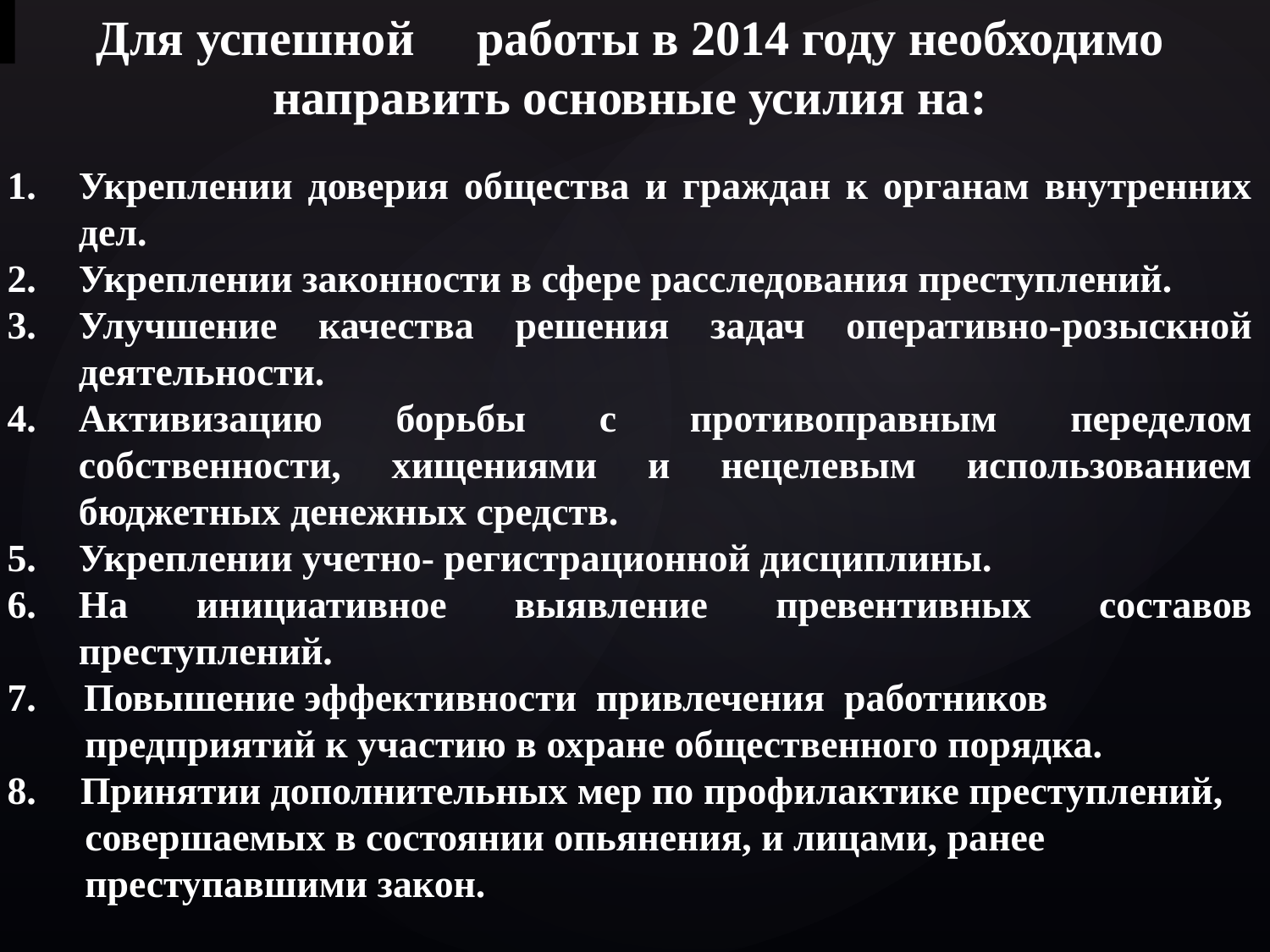

Для успешной	работы в 2014 году необходимо направить основные усилия на:
Укреплении доверия общества и граждан к органам внутренних дел.
Укреплении законности в сфере расследования преступлений.
Улучшение качества решения задач оперативно-розыскной деятельности.
Активизацию борьбы с противоправным переделом собственности, хищениями и нецелевым использованием бюджетных денежных средств.
Укреплении учетно- регистрационной дисциплины.
На инициативное выявление превентивных составов преступлений.
   Повышение эффективности  привлечения  работников
        предприятий к участию в охране общественного порядка.
 Принятии дополнительных мер по профилактике преступлений,
        совершаемых в состоянии опьянения, и лицами, ранее
        преступавшими закон.